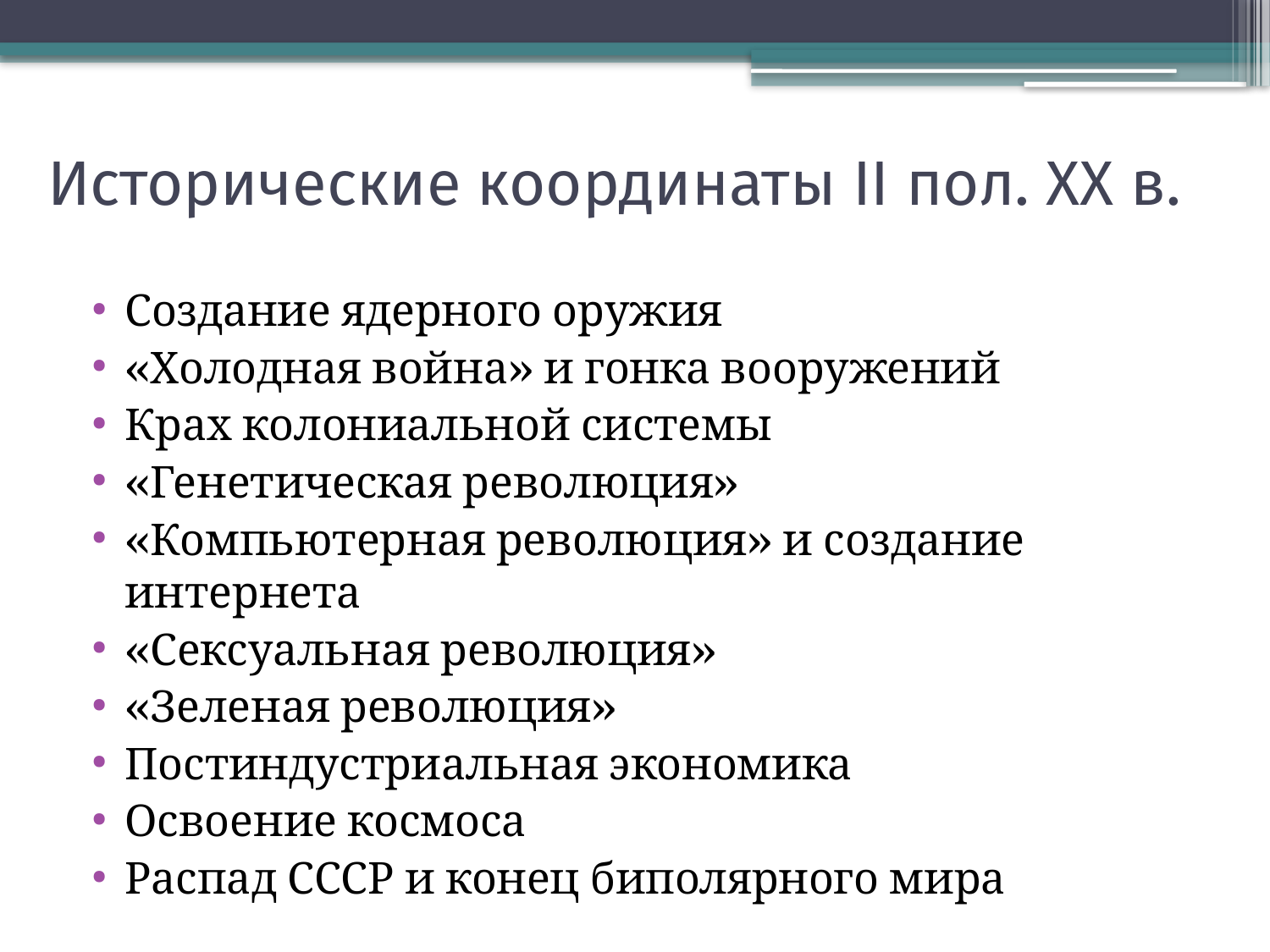

# Исторические координаты II пол. ХХ в.
Создание ядерного оружия
«Холодная война» и гонка вооружений
Крах колониальной системы
«Генетическая революция»
«Компьютерная революция» и создание интернета
«Сексуальная революция»
«Зеленая революция»
Постиндустриальная экономика
Освоение космоса
Распад СССР и конец биполярного мира